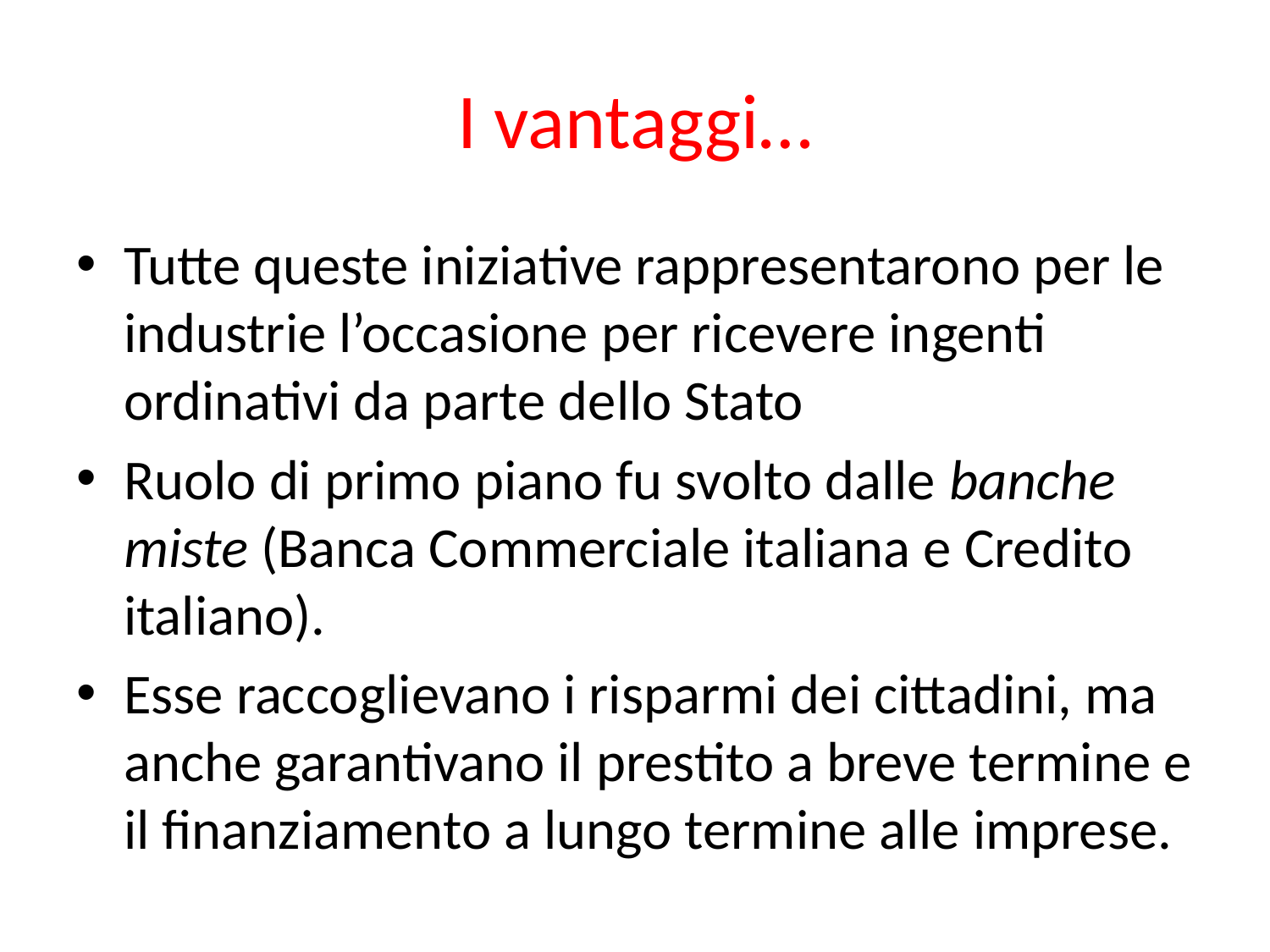

# I vantaggi…
Tutte queste iniziative rappresentarono per le industrie l’occasione per ricevere ingenti ordinativi da parte dello Stato
Ruolo di primo piano fu svolto dalle banche miste (Banca Commerciale italiana e Credito italiano).
Esse raccoglievano i risparmi dei cittadini, ma anche garantivano il prestito a breve termine e il finanziamento a lungo termine alle imprese.